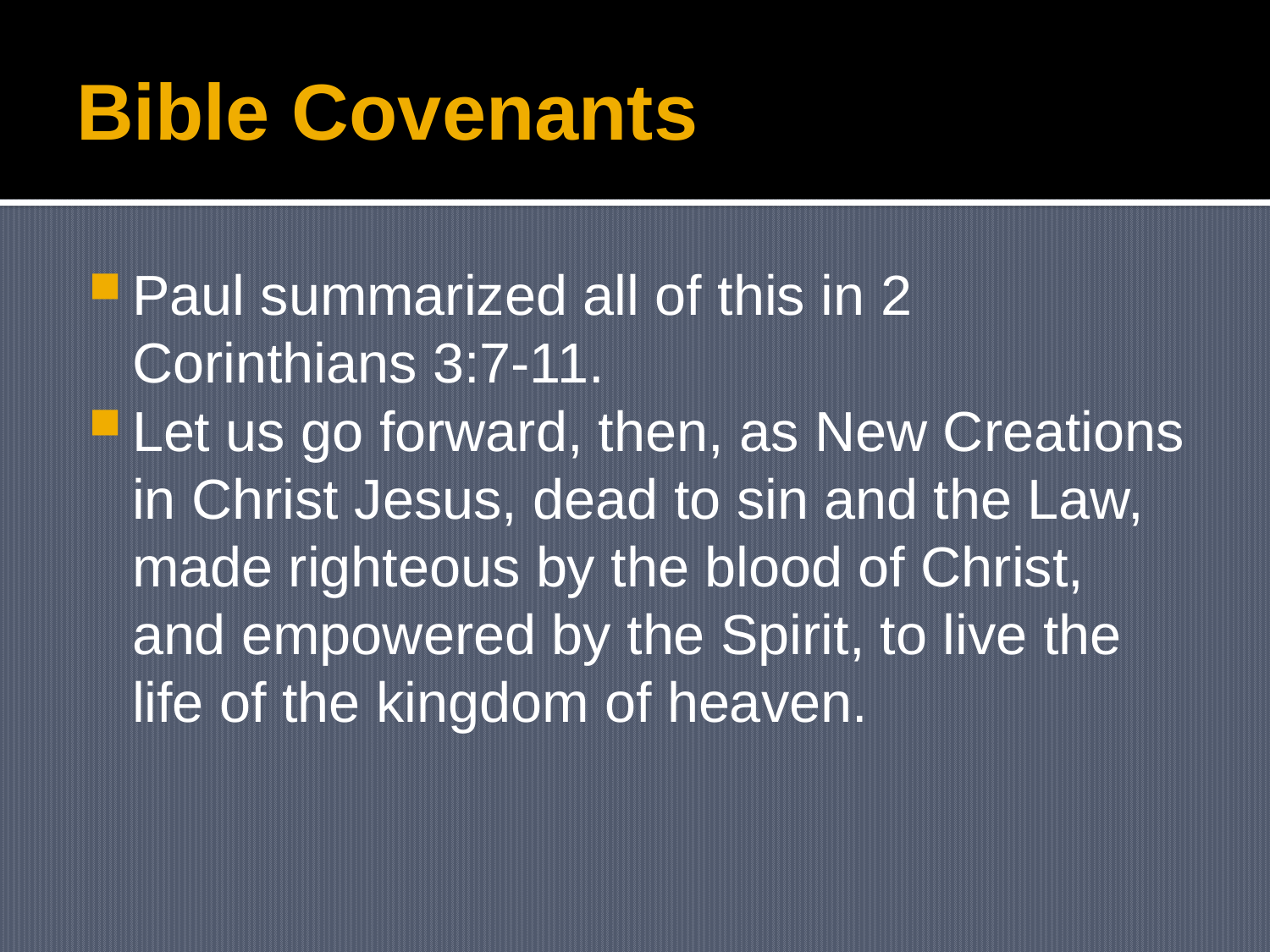

# Bible Covenants
Paul summarized all of this in 2 Corinthians 3:7-11.
Let us go forward, then, as New Creations in Christ Jesus, dead to sin and the Law, made righteous by the blood of Christ, and empowered by the Spirit, to live the life of the kingdom of heaven.